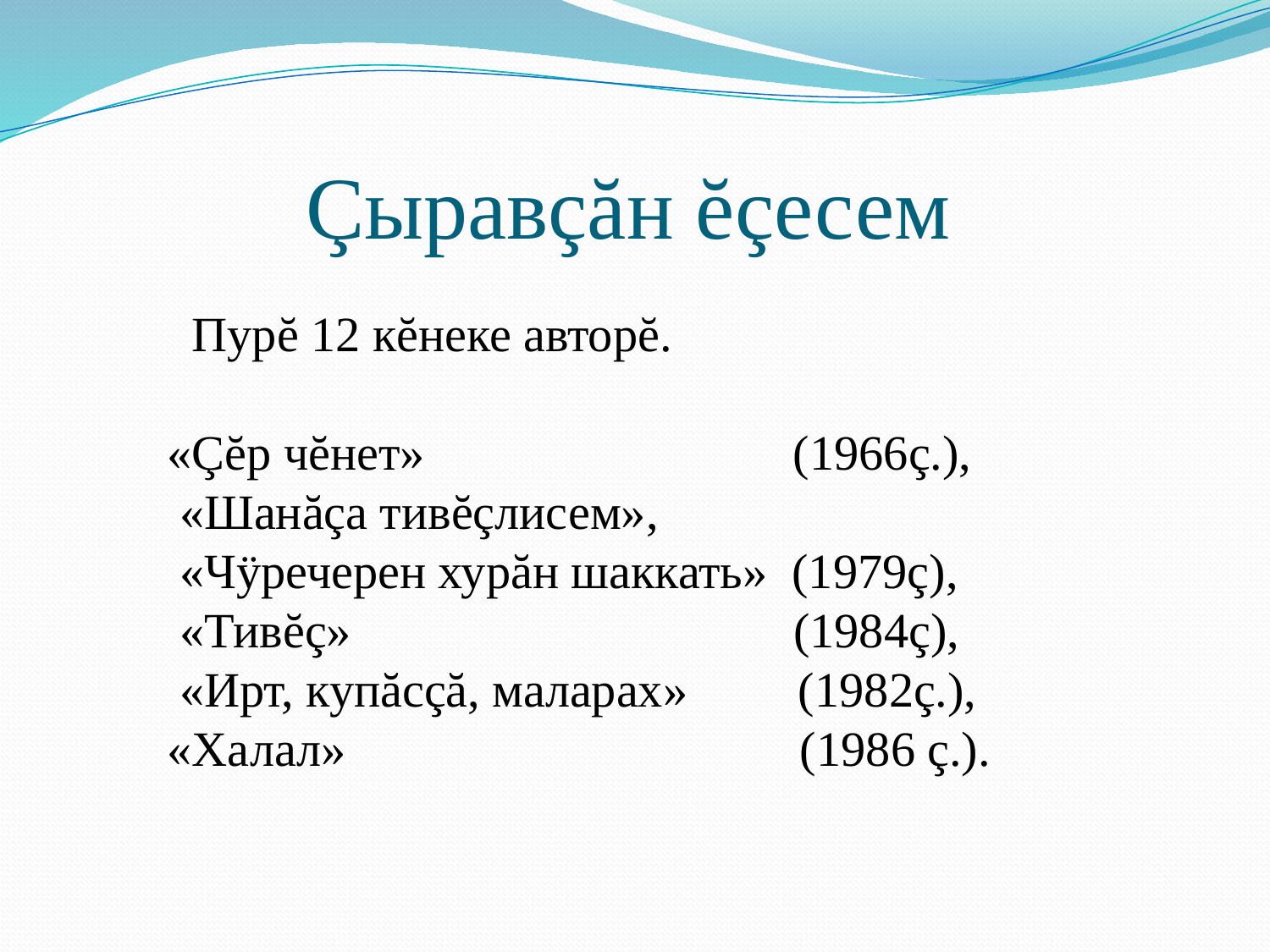

# Çыравçăн ĕçесем
  Пурĕ 12 кĕнеке авторĕ.

«Çĕр чĕнет»                              (1966ç.),
 «Шанăçа тивĕçлисем»,
 «Чÿречерен хурăн шаккать»  (1979ç),
 «Тивĕç»                                    (1984ç),
 «Ирт, купăсçă, маларах»         (1982ç.),
«Халал»                                     (1986 ç.).
|  |
| --- |
|  |